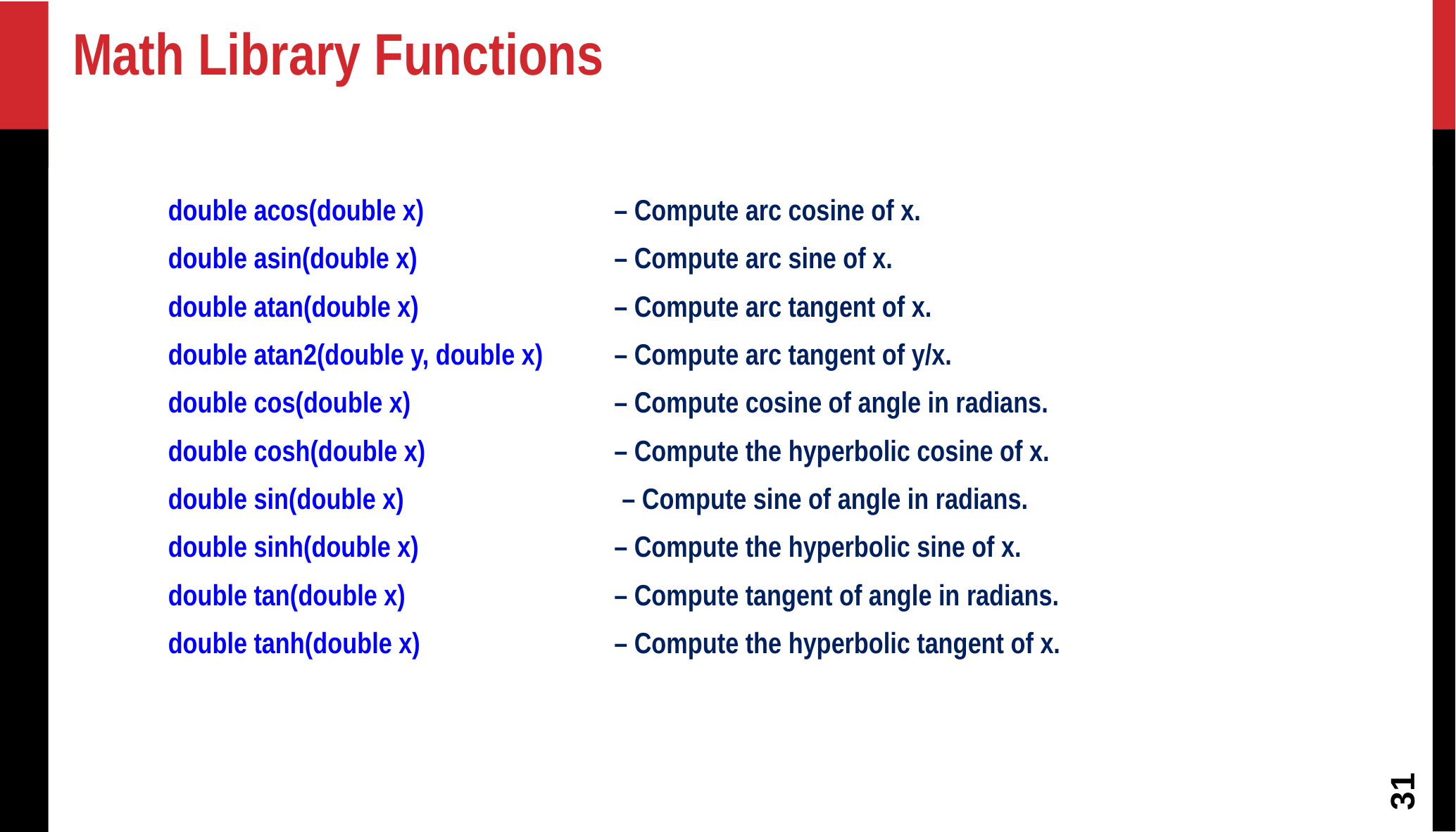

Math Library Functions
double acos(double x) 	  	– Compute arc cosine of x.
double asin(double x) 	  	– Compute arc sine of x.
double atan(double x) 	  	– Compute arc tangent of x.
double atan2(double y, double x)	– Compute arc tangent of y/x.
double cos(double x) 	  	– Compute cosine of angle in radians.
double cosh(double x) 	  	– Compute the hyperbolic cosine of x.
double sin(double x) 	                 – Compute sine of angle in radians.
double sinh(double x)	  	– Compute the hyperbolic sine of x.
double tan(double x)                  	– Compute tangent of angle in radians.
double tanh(double x)                	– Compute the hyperbolic tangent of x.

31